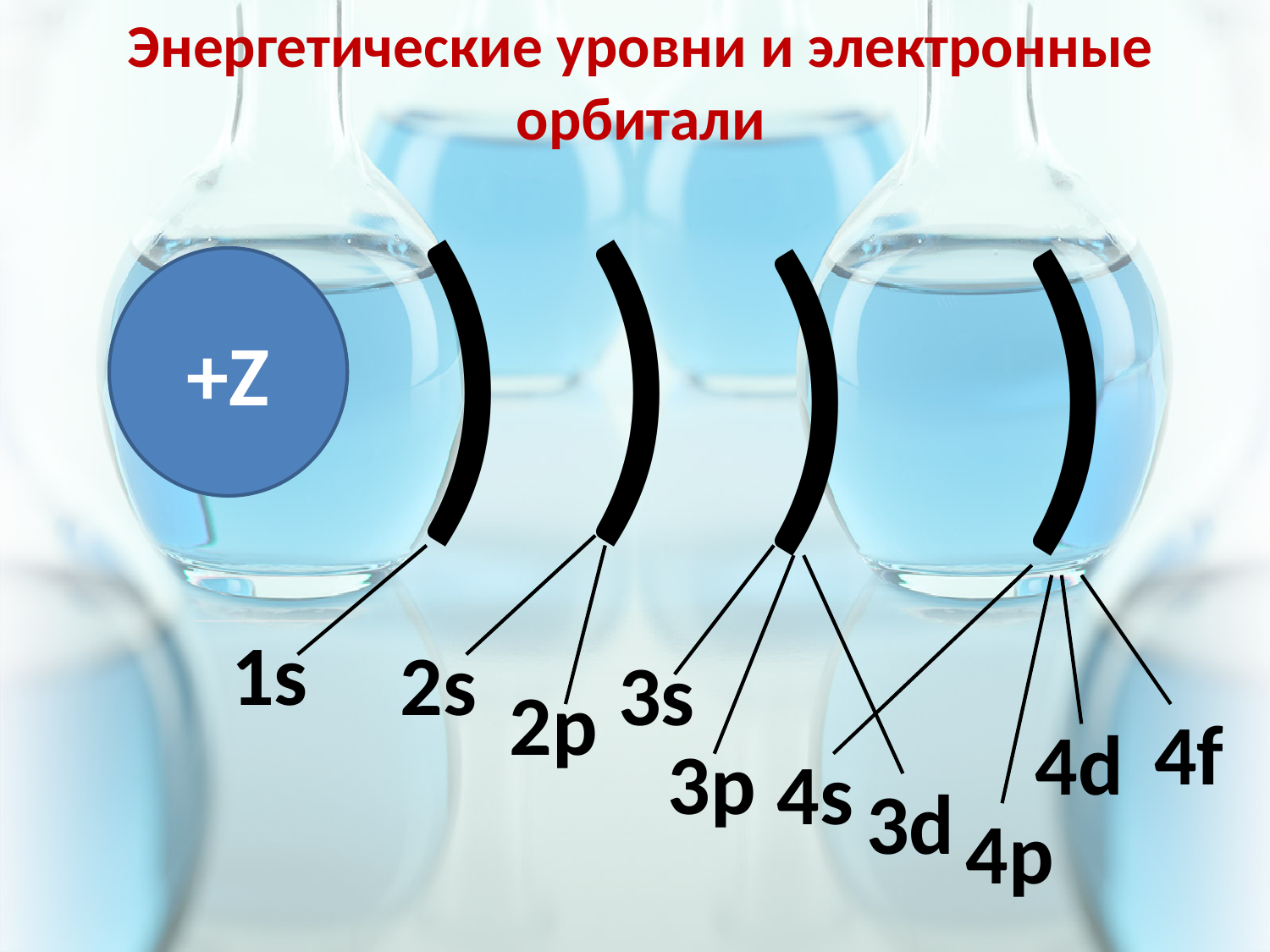

# Энергетические уровни и электронные орбитали
)
)
)
)
+Z
1s
2s
3s
2p
4f
4d
3p
4s
3d
4p